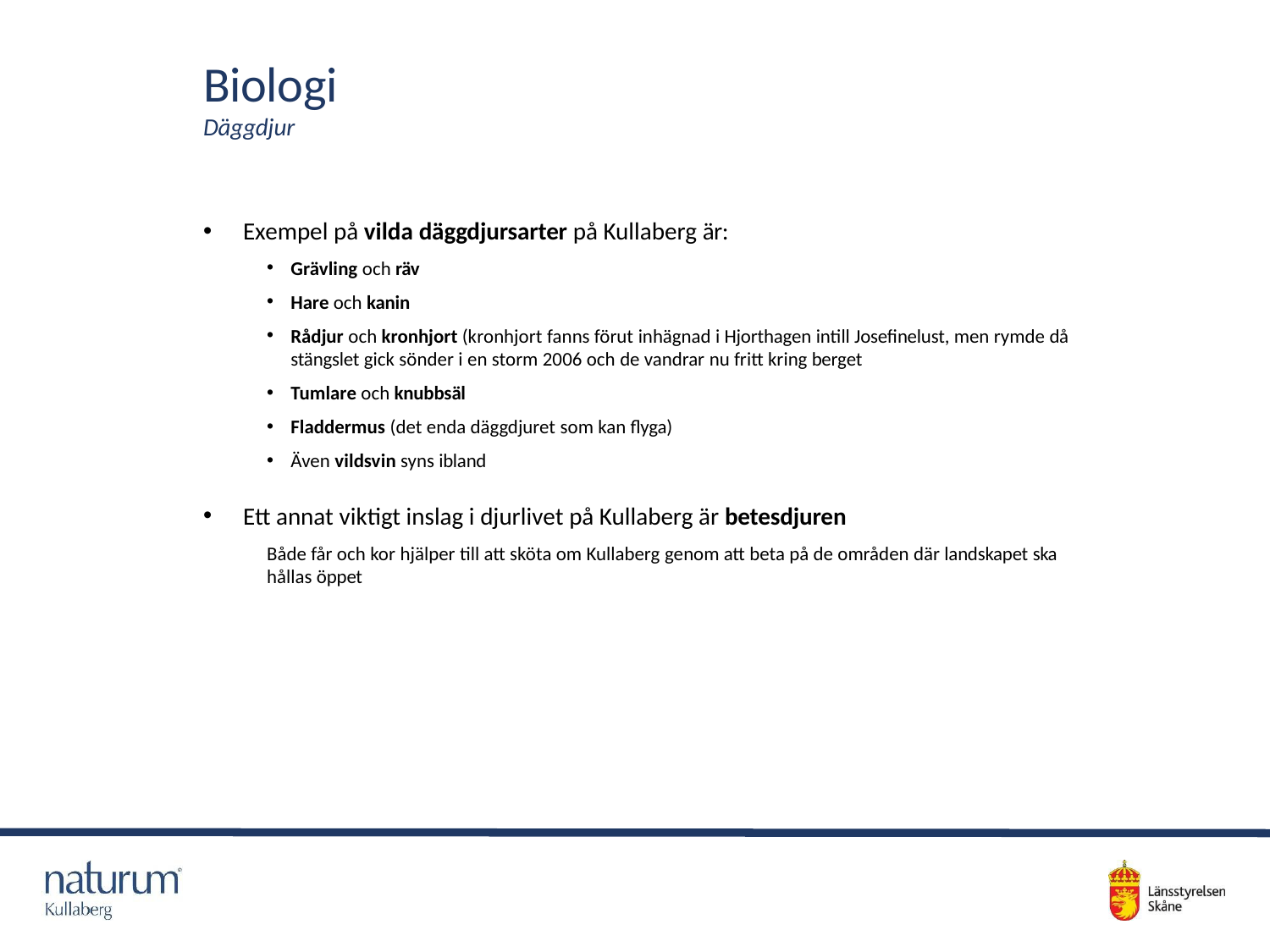

# Biologi
Däggdjur
Exempel på vilda däggdjursarter på Kullaberg är:
Grävling och räv
Hare och kanin
Rådjur och kronhjort (kronhjort fanns förut inhägnad i Hjorthagen intill Josefinelust, men rymde då stängslet gick sönder i en storm 2006 och de vandrar nu fritt kring berget
Tumlare och knubbsäl
Fladdermus (det enda däggdjuret som kan flyga)
Även vildsvin syns ibland

Ett annat viktigt inslag i djurlivet på Kullaberg är betesdjuren
Både får och kor hjälper till att sköta om Kullaberg genom att beta på de områden där landskapet ska hållas öppet